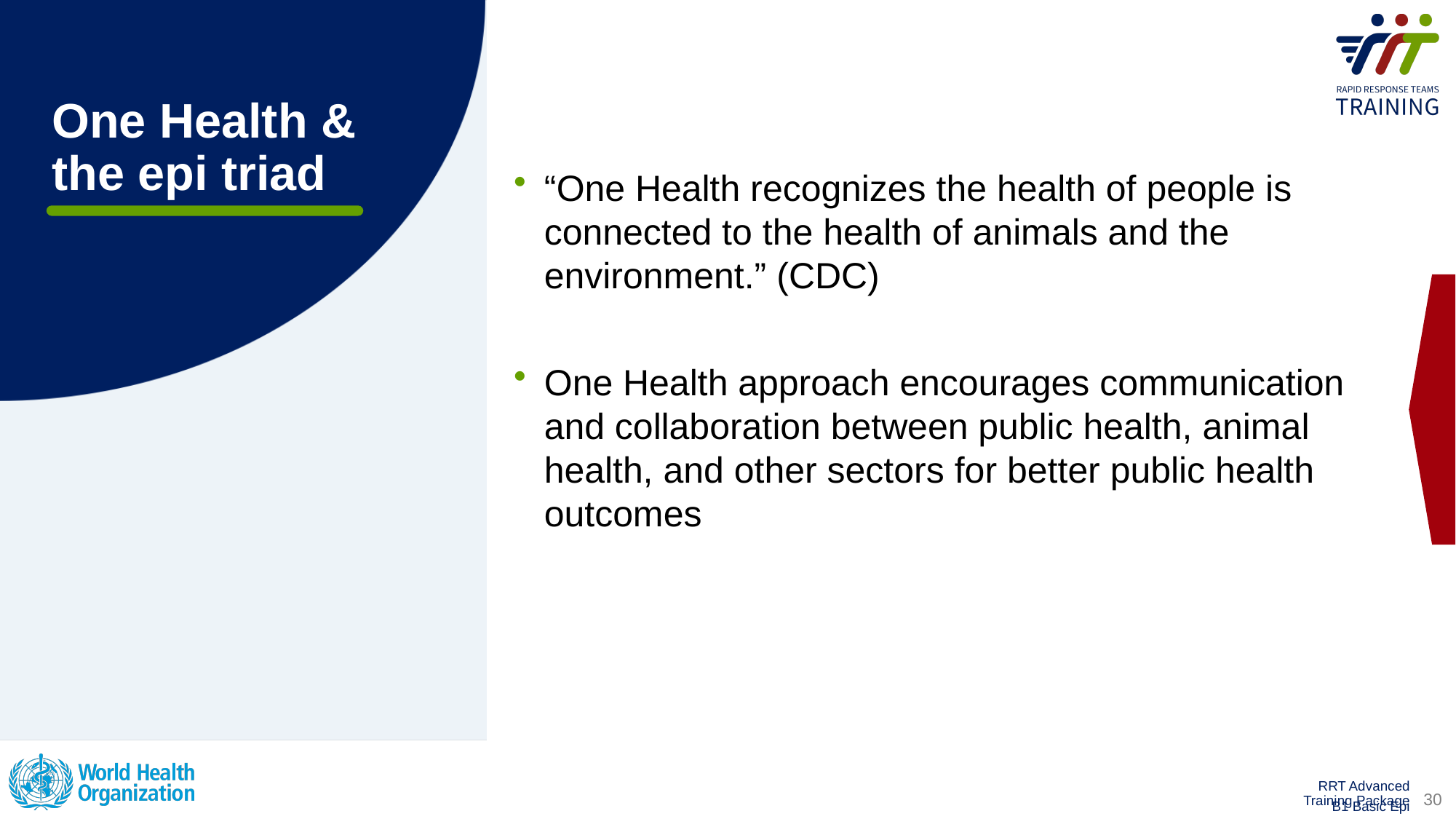

# One Health & the epi triad
“One Health recognizes the health of people is connected to the health of animals and the environment.” (CDC)

One Health approach encourages communication and collaboration between public health, animal health, and other sectors for better public health outcomes